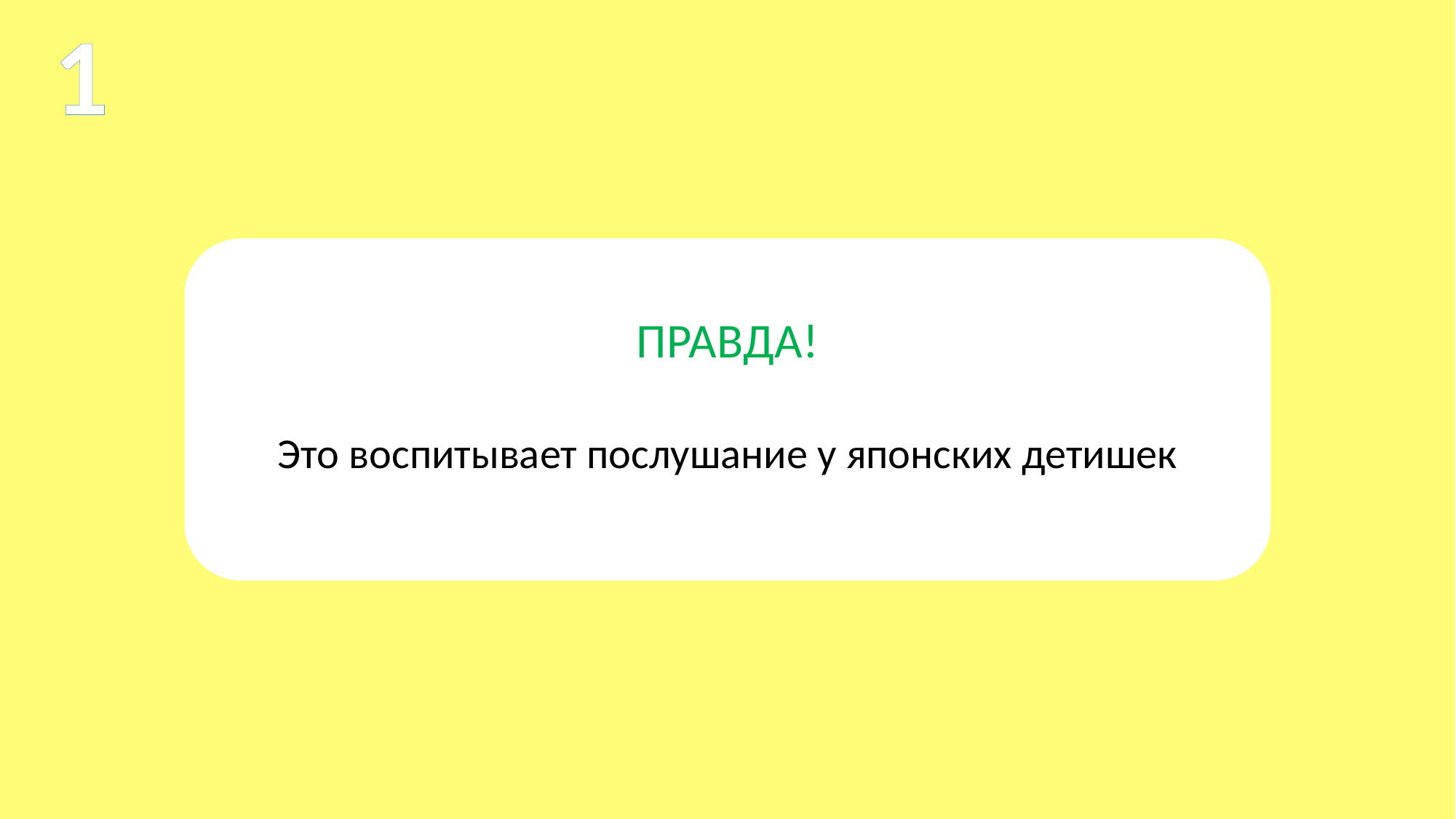

1

ПРАВДА!

Это воспитывает послушание у японских детишек